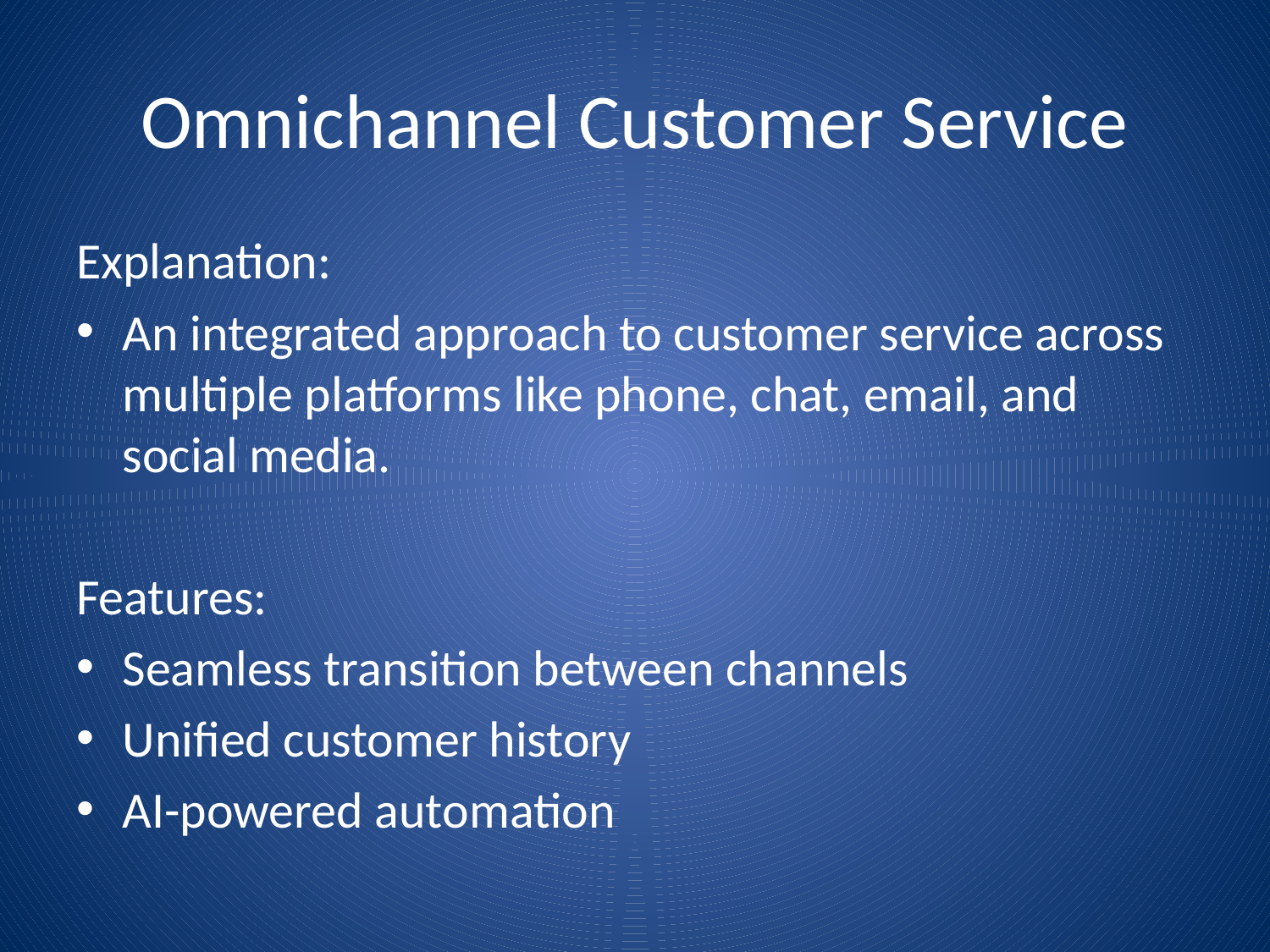

# Omnichannel Customer Service
Explanation:
An integrated approach to customer service across multiple platforms like phone, chat, email, and social media.

Features:
Seamless transition between channels
Unified customer history
AI-powered automation